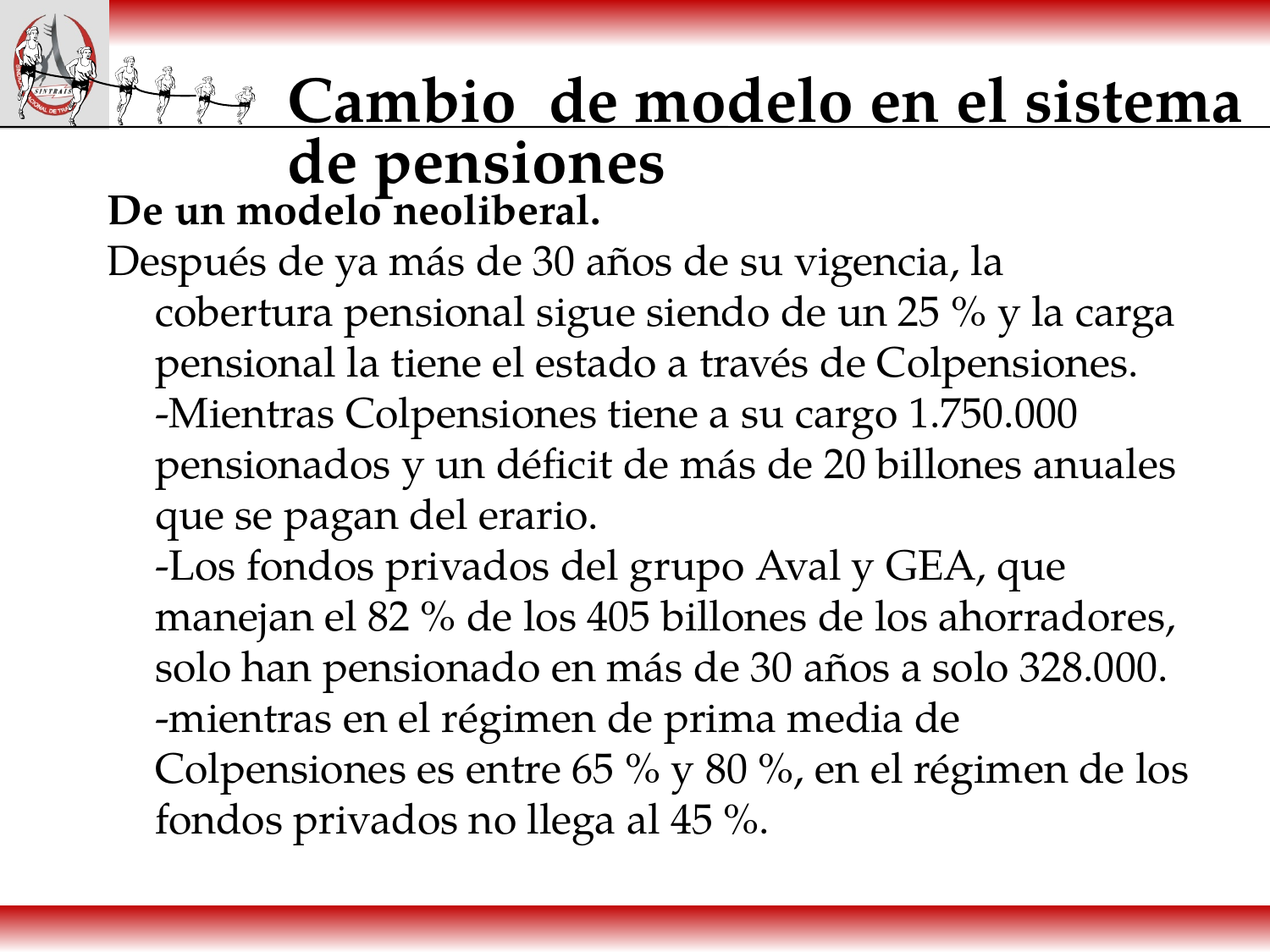

# Cambio  de modelo en el sistema de pensiones
De un modelo neoliberal.
Después de ya más de 30 años de su vigencia, la cobertura pensional sigue siendo de un 25 % y la carga pensional la tiene el estado a través de Colpensiones.
-Mientras Colpensiones tiene a su cargo 1.750.000 pensionados y un déficit de más de 20 billones anuales que se pagan del erario.
-Los fondos privados del grupo Aval y GEA, que manejan el 82 % de los 405 billones de los ahorradores, solo han pensionado en más de 30 años a solo 328.000.
-mientras en el régimen de prima media de Colpensiones es entre 65 % y 80 %, en el régimen de los fondos privados no llega al 45 %.